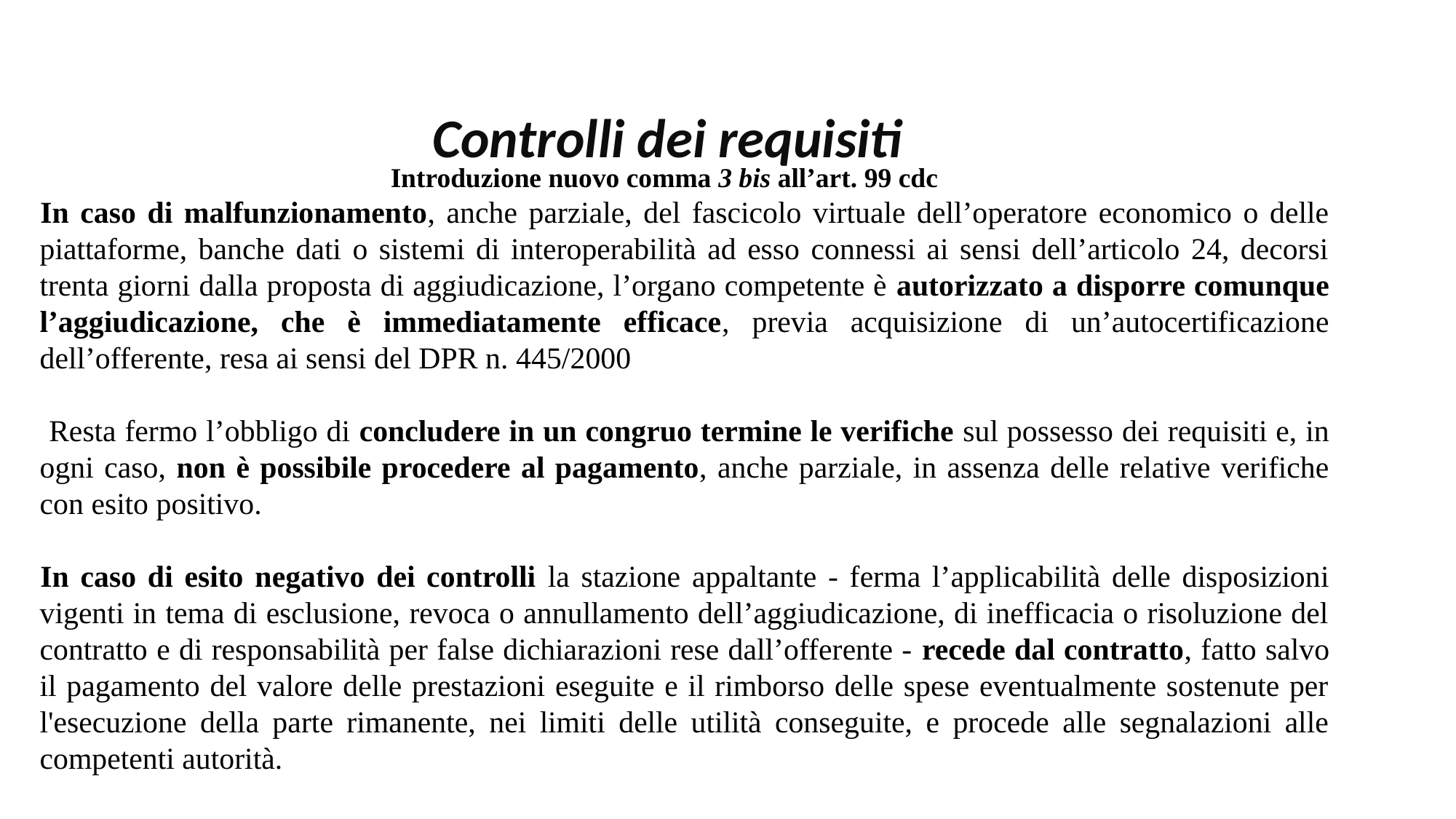

Controlli dei requisiti
Introduzione nuovo comma 3 bis all’art. 99 cdc
In caso di malfunzionamento, anche parziale, del fascicolo virtuale dell’operatore economico o delle piattaforme, banche dati o sistemi di interoperabilità ad esso connessi ai sensi dell’articolo 24, decorsi trenta giorni dalla proposta di aggiudicazione, l’organo competente è autorizzato a disporre comunque l’aggiudicazione, che è immediatamente efficace, previa acquisizione di un’autocertificazione dell’offerente, resa ai sensi del DPR n. 445/2000

 Resta fermo l’obbligo di concludere in un congruo termine le verifiche sul possesso dei requisiti e, in ogni caso, non è possibile procedere al pagamento, anche parziale, in assenza delle relative verifiche con esito positivo.

In caso di esito negativo dei controlli la stazione appaltante - ferma l’applicabilità delle disposizioni vigenti in tema di esclusione, revoca o annullamento dell’aggiudicazione, di inefficacia o risoluzione del contratto e di responsabilità per false dichiarazioni rese dall’offerente - recede dal contratto, fatto salvo il pagamento del valore delle prestazioni eseguite e il rimborso delle spese eventualmente sostenute per l'esecuzione della parte rimanente, nei limiti delle utilità conseguite, e procede alle segnalazioni alle competenti autorità.